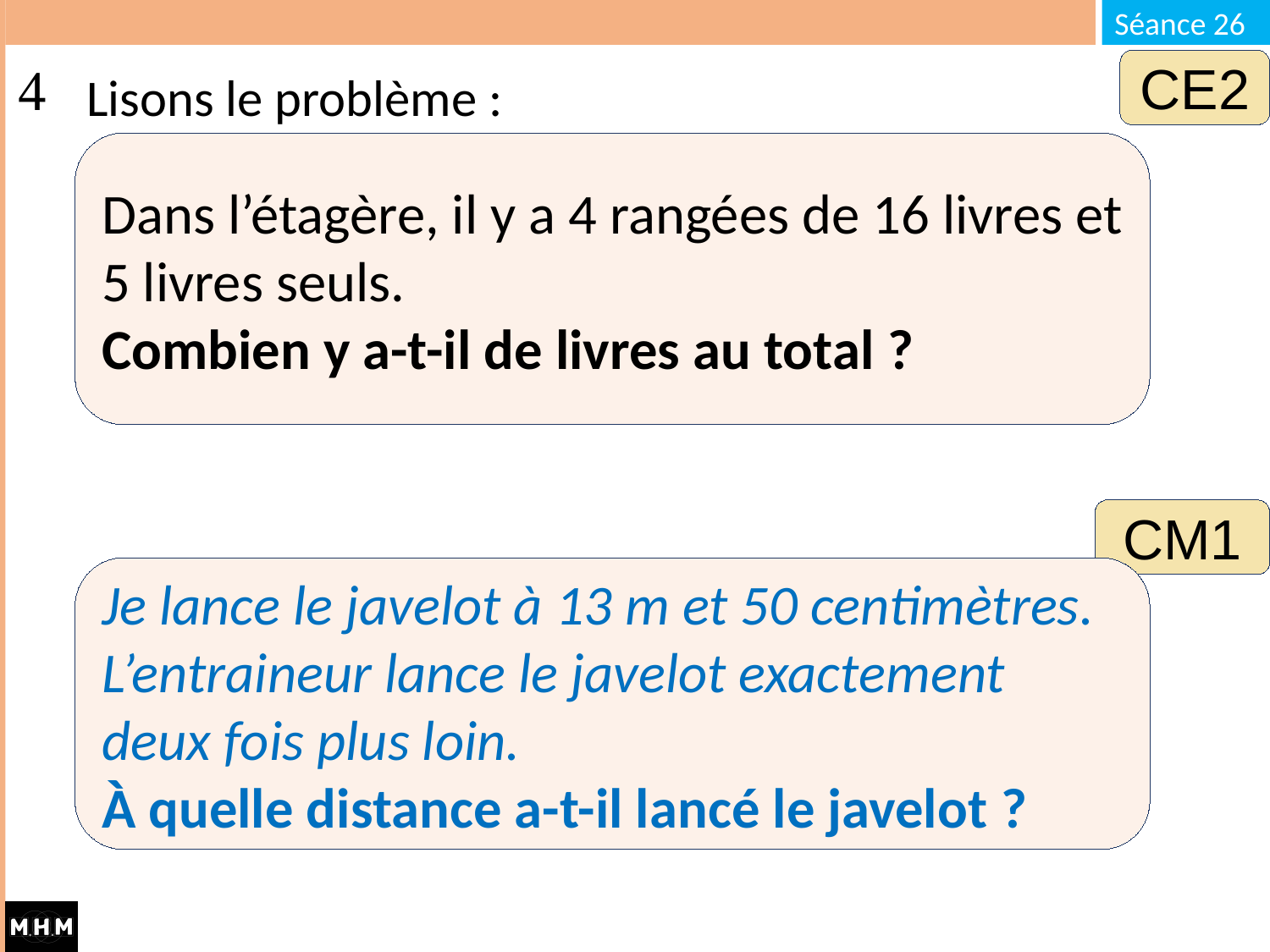

# Lisons le problème :
CE2
Dans l’étagère, il y a 4 rangées de 16 livres et 5 livres seuls.
Combien y a-t-il de livres au total ?
CM1
Je lance le javelot à 13 m et 50 centimètres. L’entraineur lance le javelot exactement deux fois plus loin.
À quelle distance a-t-il lancé le javelot ?